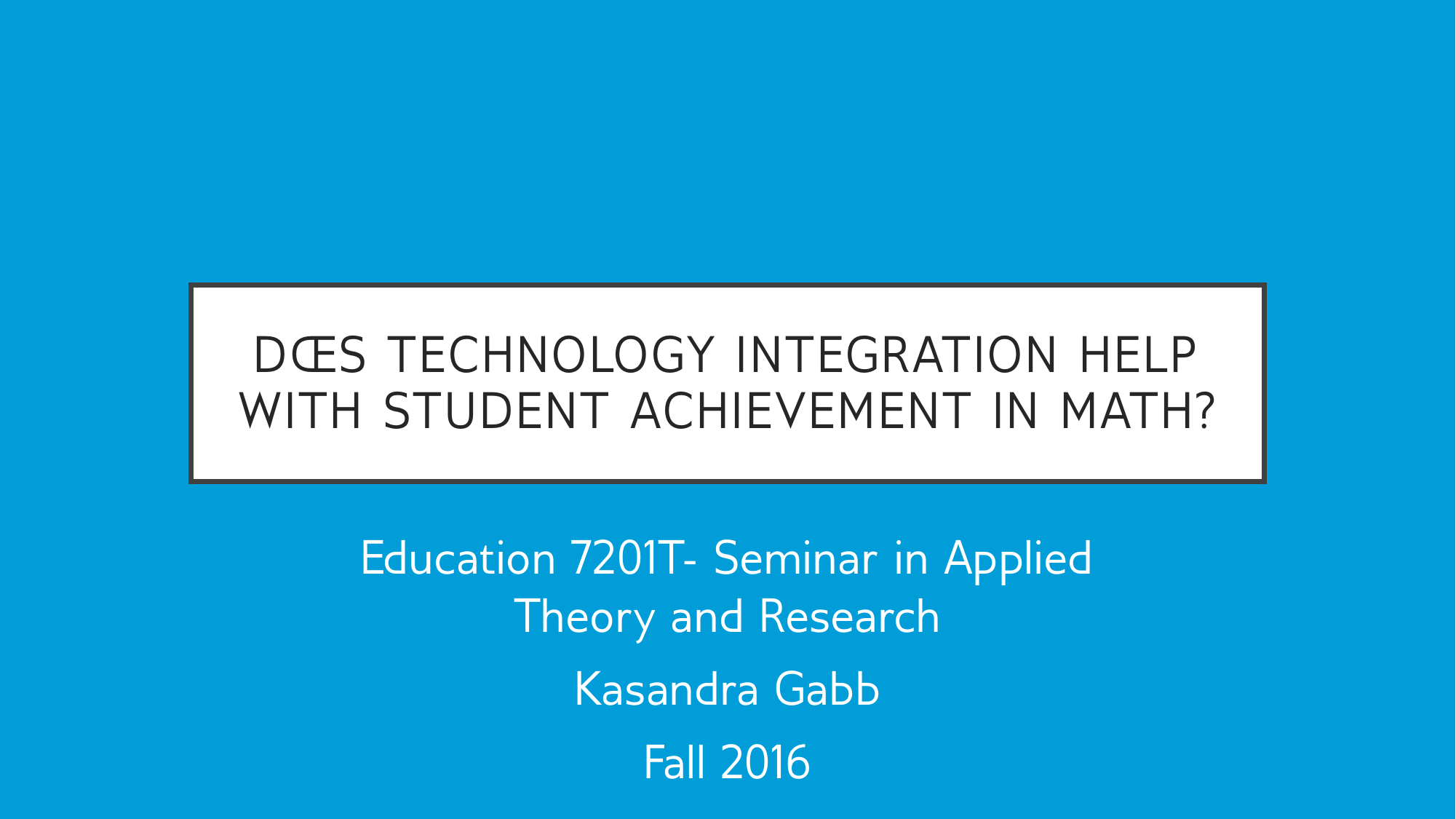

# Does technology integration help with student achievement in math?
Education 7201T- Seminar in Applied Theory and Research
Kasandra Gabb
Fall 2016